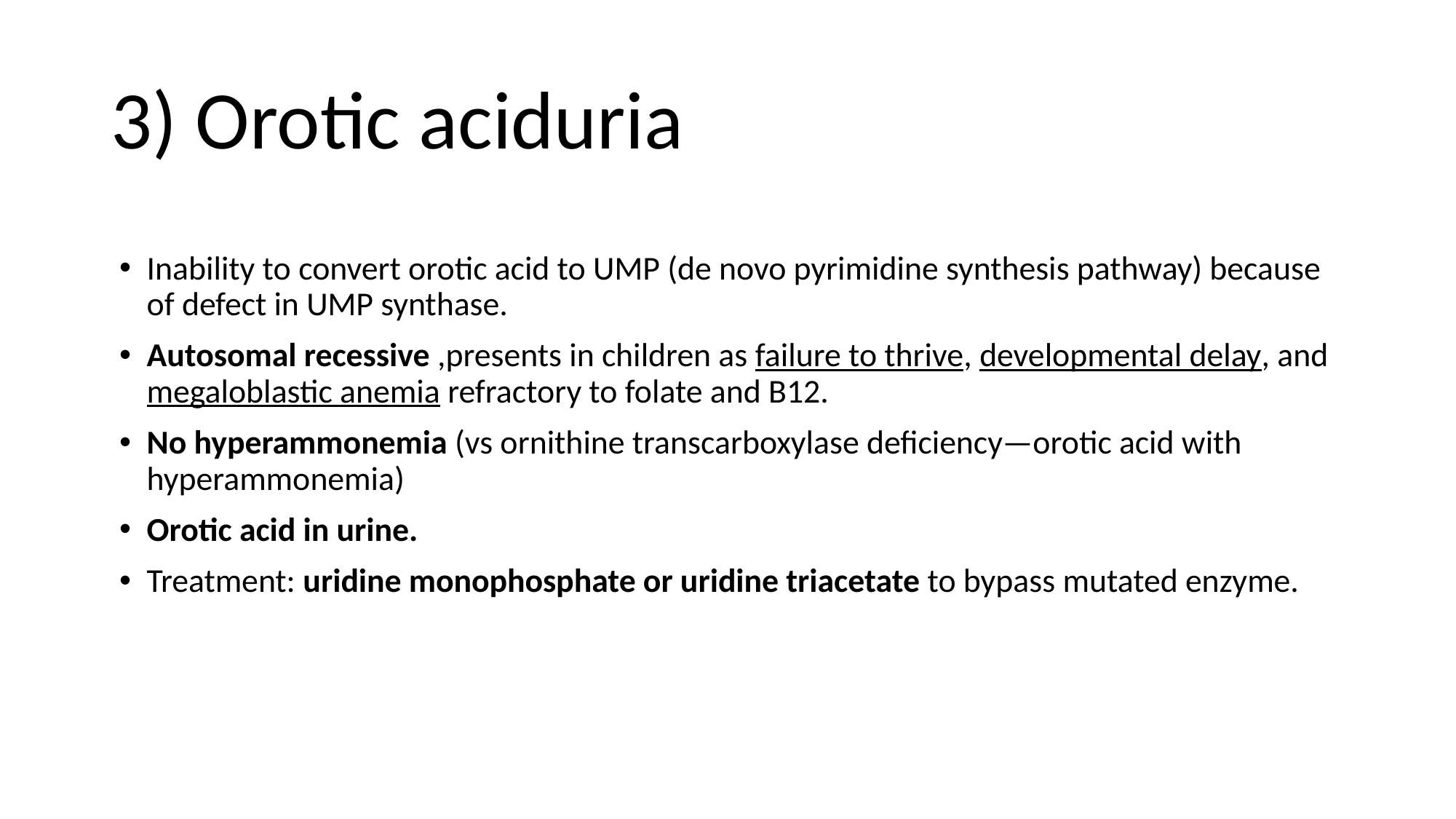

# 3) Orotic aciduria
Inability to convert orotic acid to UMP (de novo pyrimidine synthesis pathway) because of defect in UMP synthase.
Autosomal recessive ,presents in children as failure to thrive, developmental delay, and megaloblastic anemia refractory to folate and B12.
No hyperammonemia (vs ornithine transcarboxylase deficiency—orotic acid with hyperammonemia)
Orotic acid in urine.
Treatment: uridine monophosphate or uridine triacetate to bypass mutated enzyme.